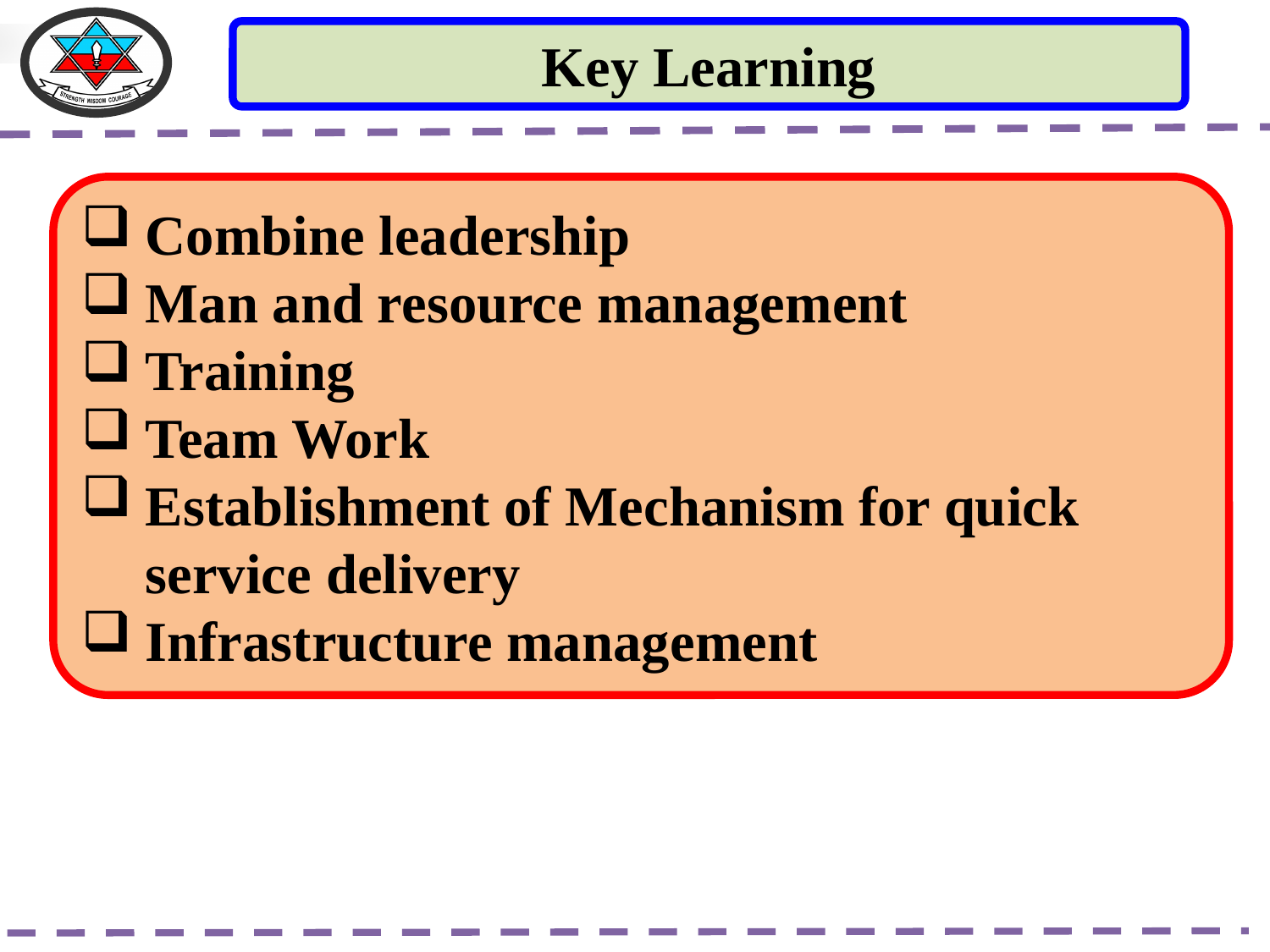

Key Learning
Combine leadership
Man and resource management
Training
Team Work
Establishment of Mechanism for quick service delivery
Infrastructure management